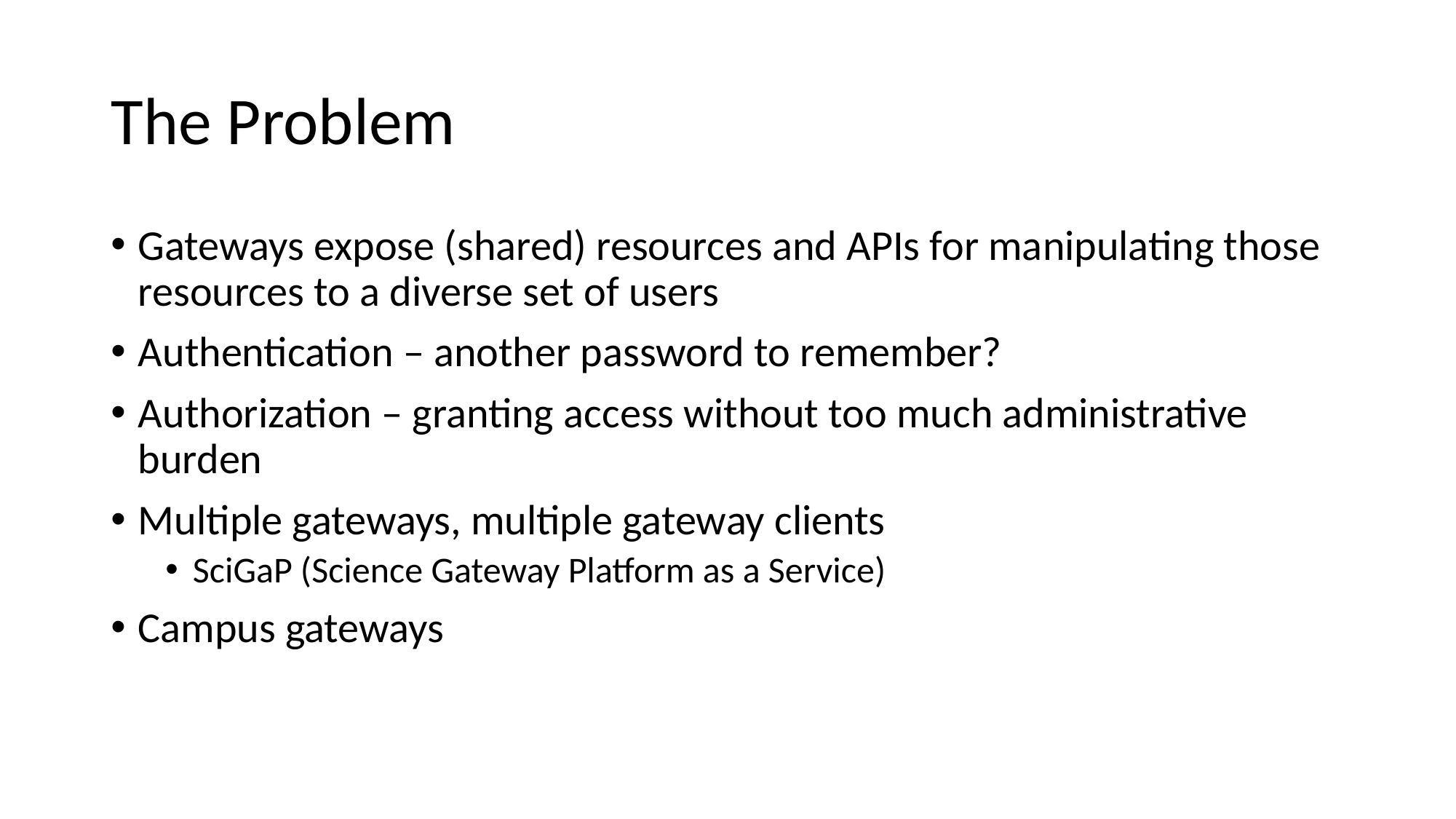

# The Problem
Gateways expose (shared) resources and APIs for manipulating those resources to a diverse set of users
Authentication – another password to remember?
Authorization – granting access without too much administrative burden
Multiple gateways, multiple gateway clients
SciGaP (Science Gateway Platform as a Service)
Campus gateways